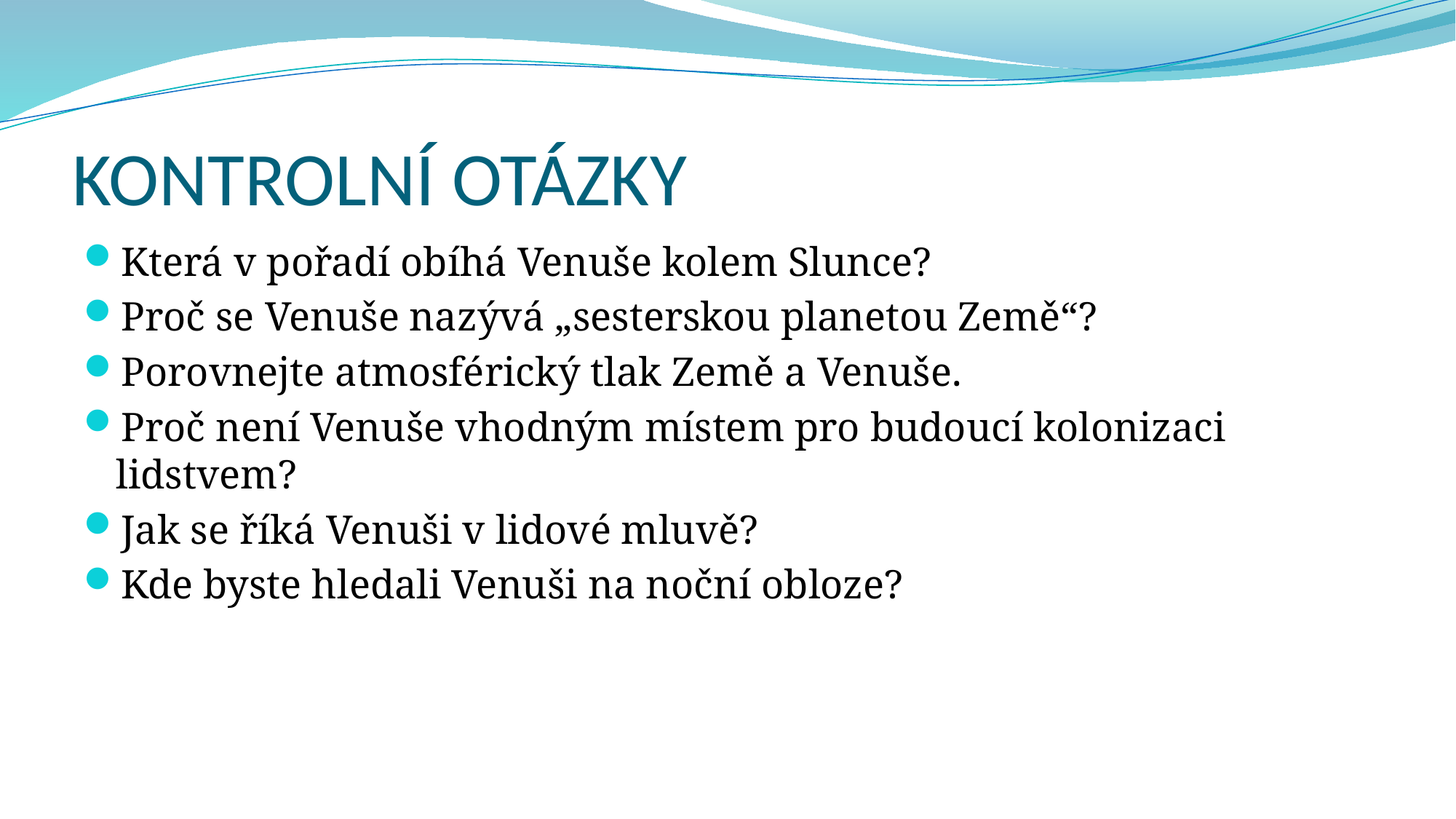

# KONTROLNÍ OTÁZKY
Která v pořadí obíhá Venuše kolem Slunce?
Proč se Venuše nazývá „sesterskou planetou Země“?
Porovnejte atmosférický tlak Země a Venuše.
Proč není Venuše vhodným místem pro budoucí kolonizaci lidstvem?
Jak se říká Venuši v lidové mluvě?
Kde byste hledali Venuši na noční obloze?